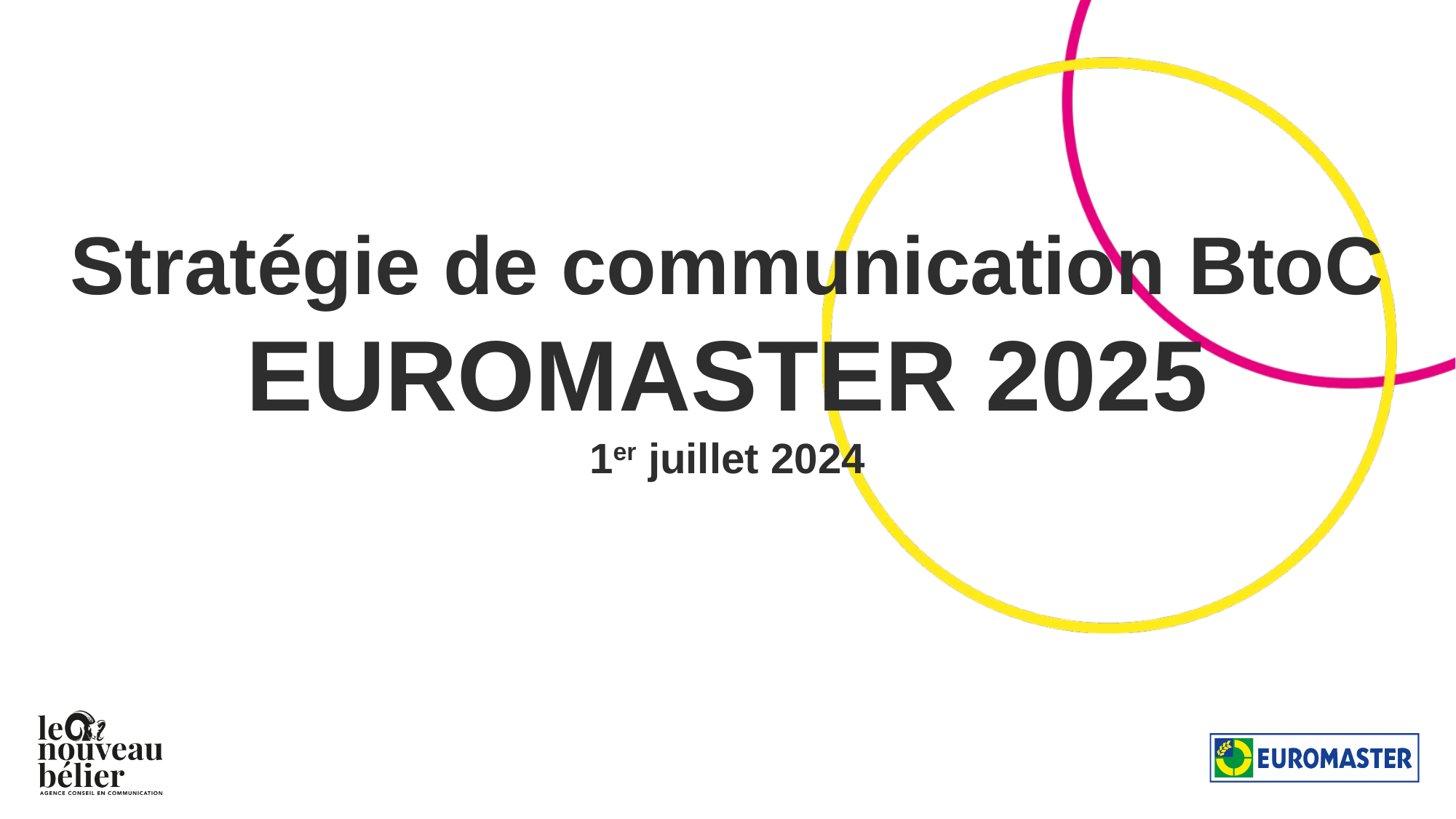

# Stratégie de communication BtoC EUROMASTER 2025 1er juillet 2024